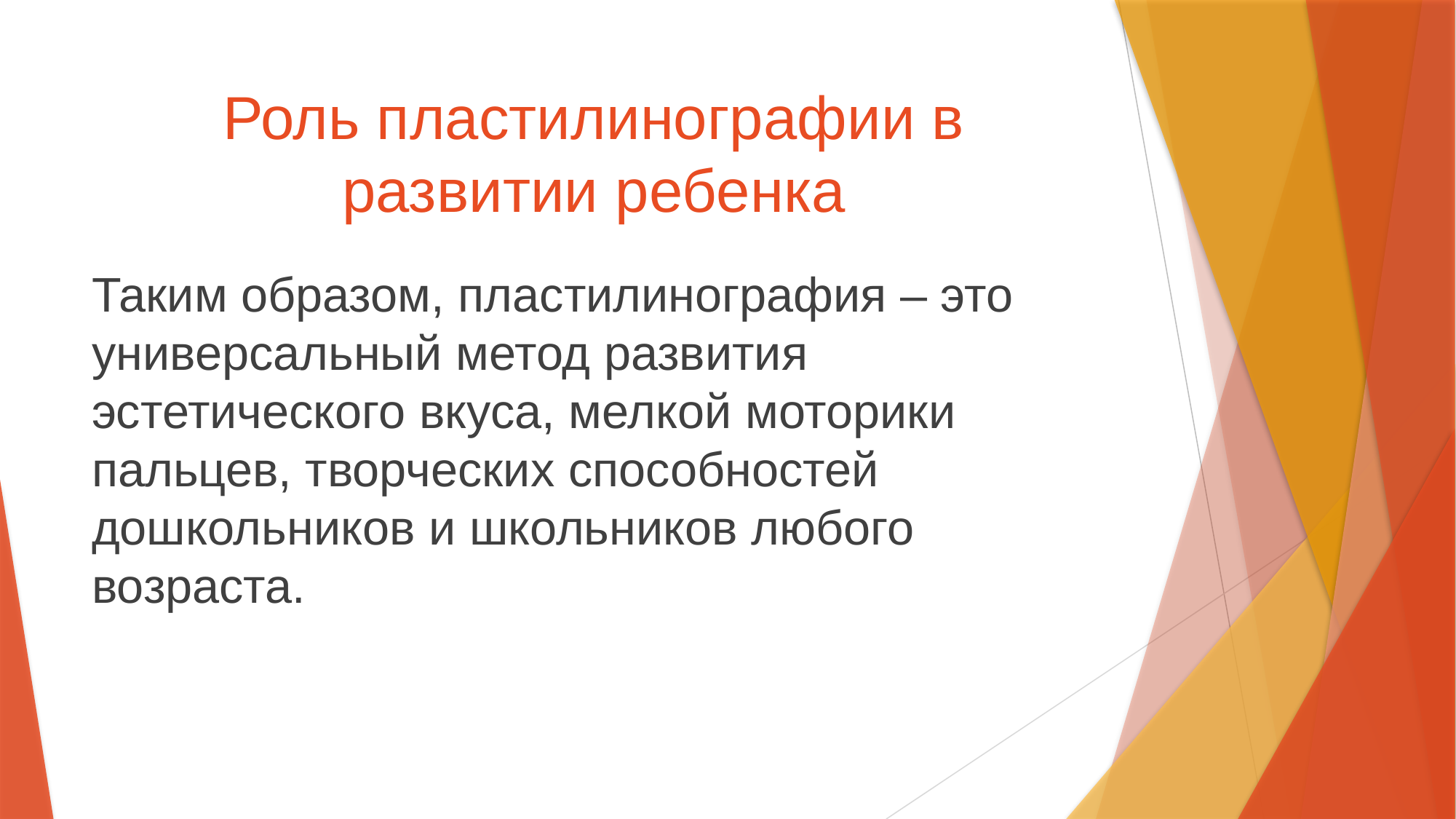

# Роль пластилинографии в развитии ребенка
Таким образом, пластилинография – это универсальный метод развития эстетического вкуса, мелкой моторики пальцев, творческих способностей дошкольников и школьников любого возраста.